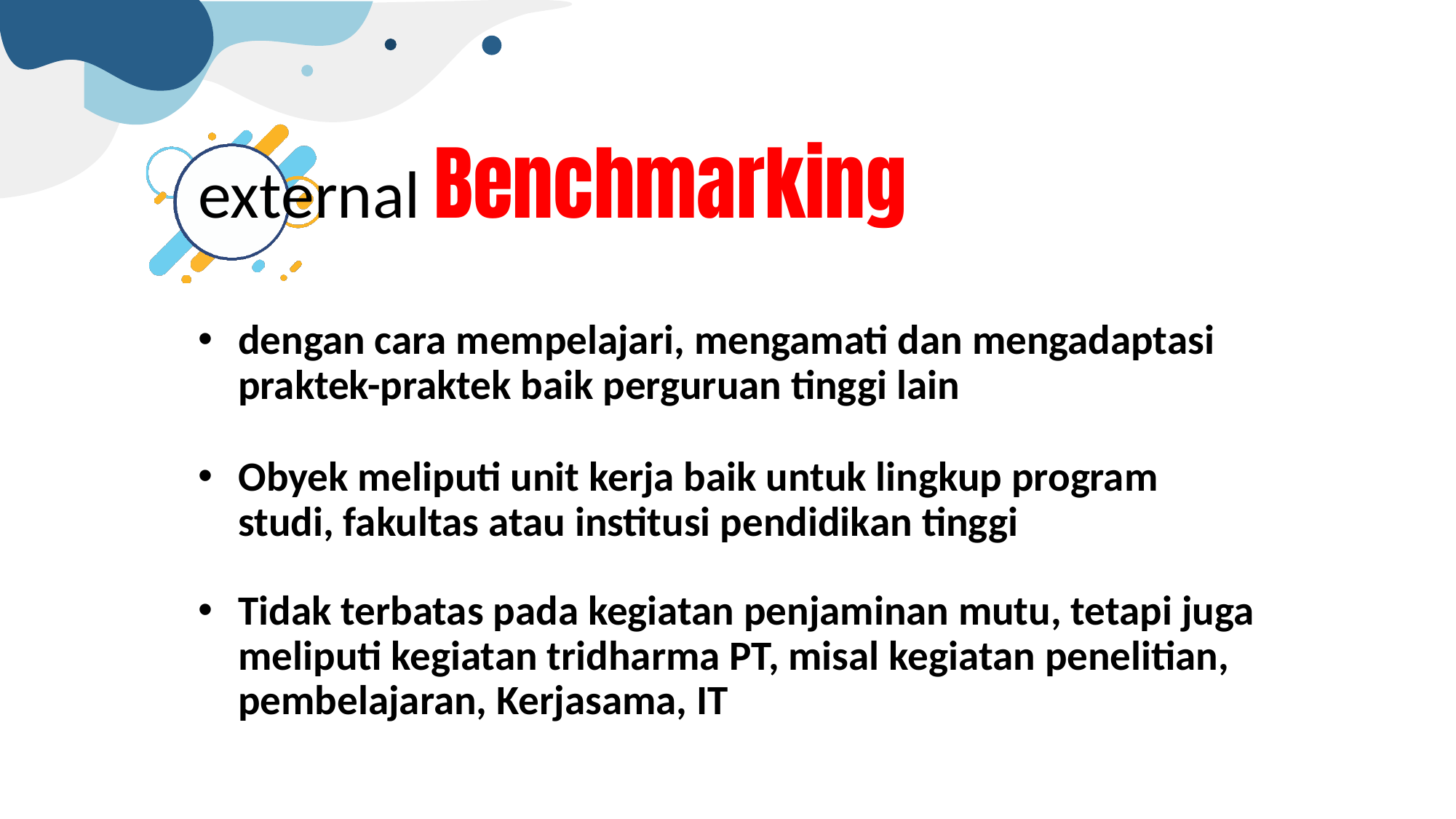

# external Benchmarking
dengan cara mempelajari, mengamati dan mengadaptasi praktek-praktek baik perguruan tinggi lain

Obyek meliputi unit kerja baik untuk lingkup program studi, fakultas atau institusi pendidikan tinggi

Tidak terbatas pada kegiatan penjaminan mutu, tetapi juga meliputi kegiatan tridharma PT, misal kegiatan penelitian, pembelajaran, Kerjasama, IT